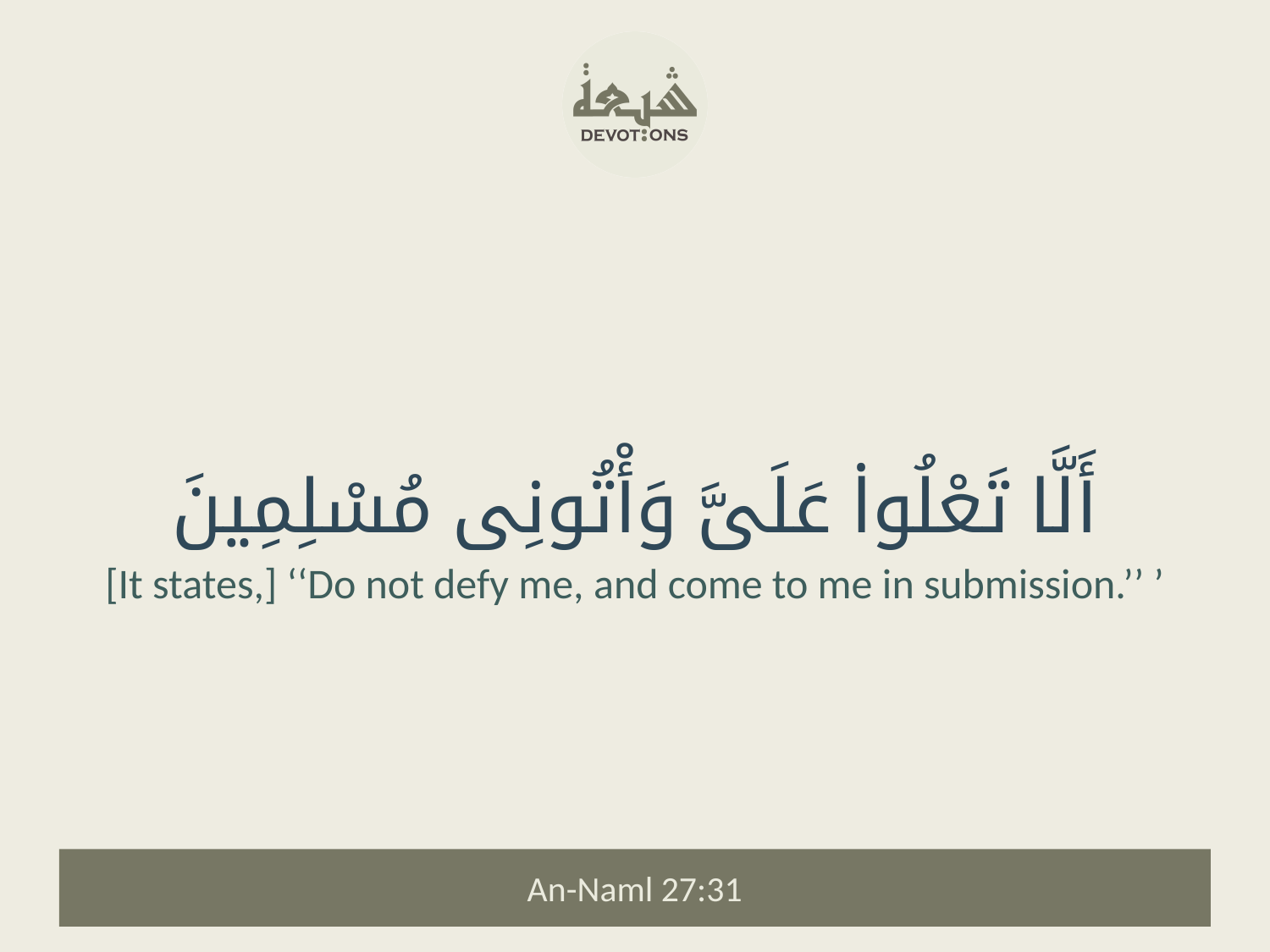

أَلَّا تَعْلُوا۟ عَلَىَّ وَأْتُونِى مُسْلِمِينَ
[It states,] ‘‘Do not defy me, and come to me in submission.’’ ’
An-Naml 27:31